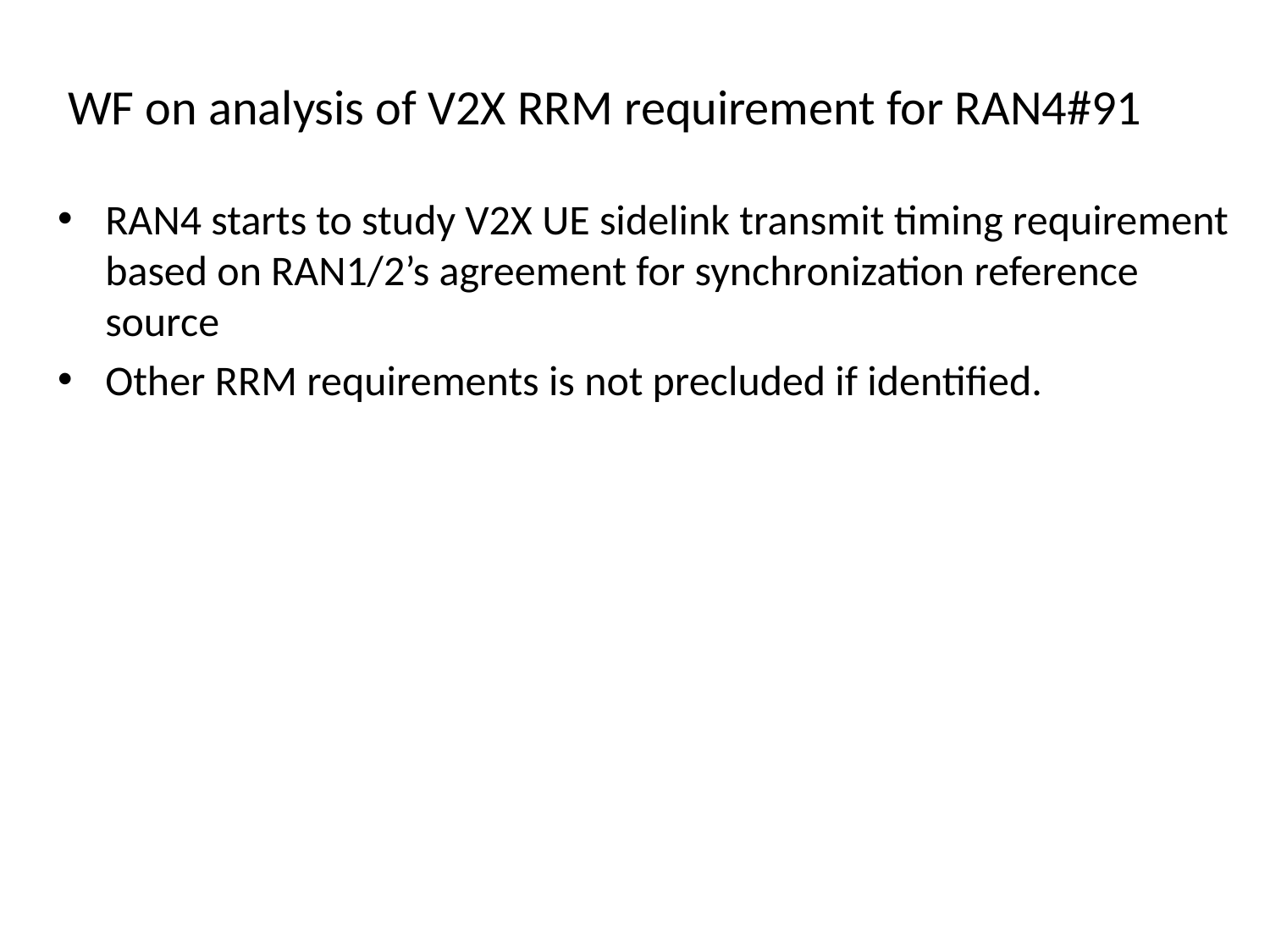

# WF on analysis of V2X RRM requirement for RAN4#91
RAN4 starts to study V2X UE sidelink transmit timing requirement based on RAN1/2’s agreement for synchronization reference source
Other RRM requirements is not precluded if identified.